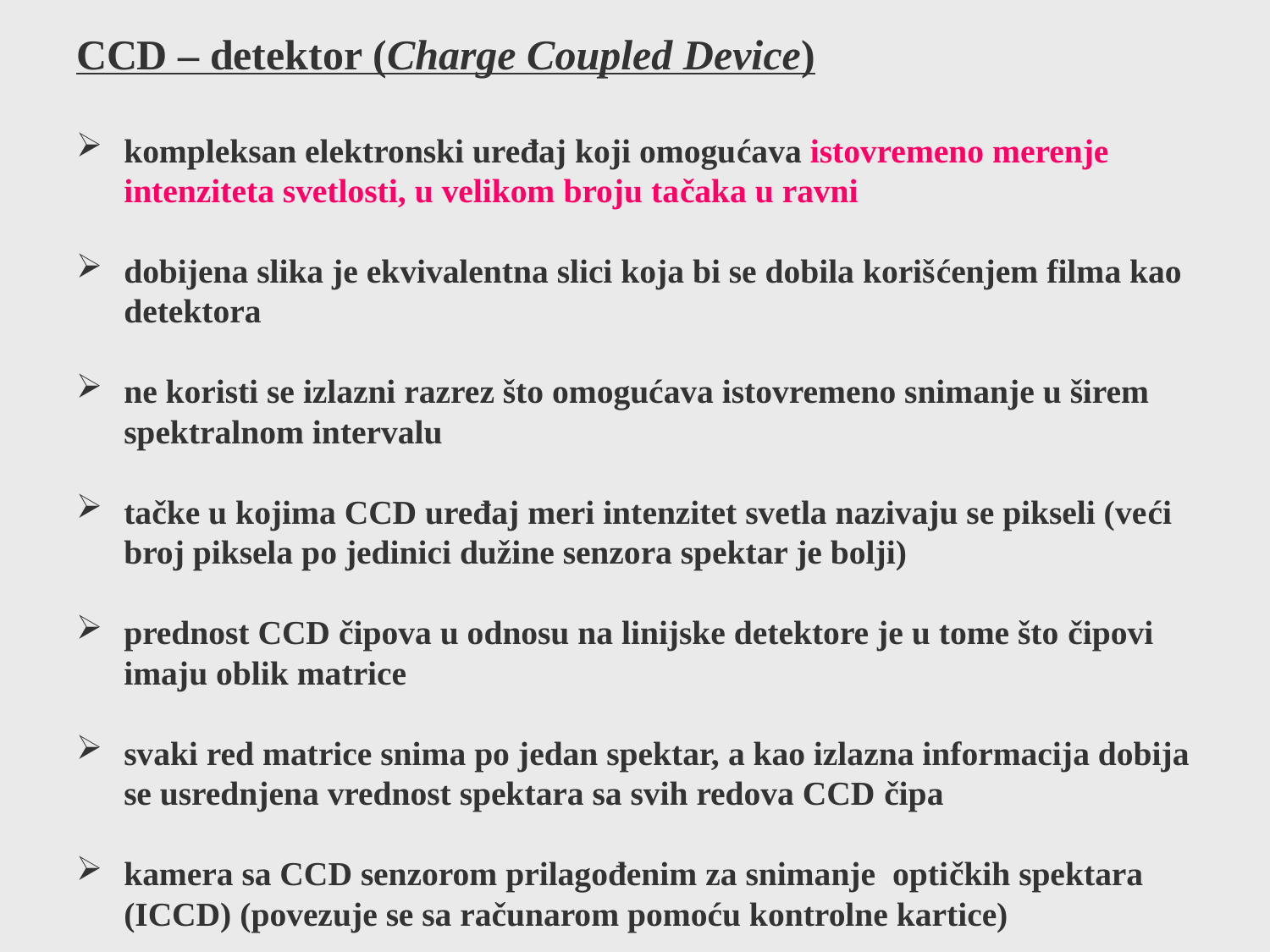

CCD – detektor (Charge Coupled Device)

kompleksan elektronski uređaj koji omogućava istovremeno merenje intenziteta svetlosti, u velikom broju tačaka u ravni

dobijena slika je ekvivalentna slici koja bi se dobila korišćenjem filma kao detektora

ne koristi se izlazni razrez što omogućava istovremeno snimanje u širem spektralnom intervalu

tačke u kojima CCD uređaj meri intenzitet svetla nazivaju se pikseli (veći broj piksela po jedinici dužine senzora spektar je bolji)

prednost CCD čipova u odnosu na linijske detektore je u tome što čipovi imaju oblik matrice

svaki red matrice snima po jedan spektar, a kao izlazna informacija dobija se usrednjena vrednost spektara sa svih redova CCD čipa

kamera sa CCD senzorom prilagođenim za snimanje  optičkih spektara (ICCD) (povezuje se sa računarom pomoću kontrolne kartice)